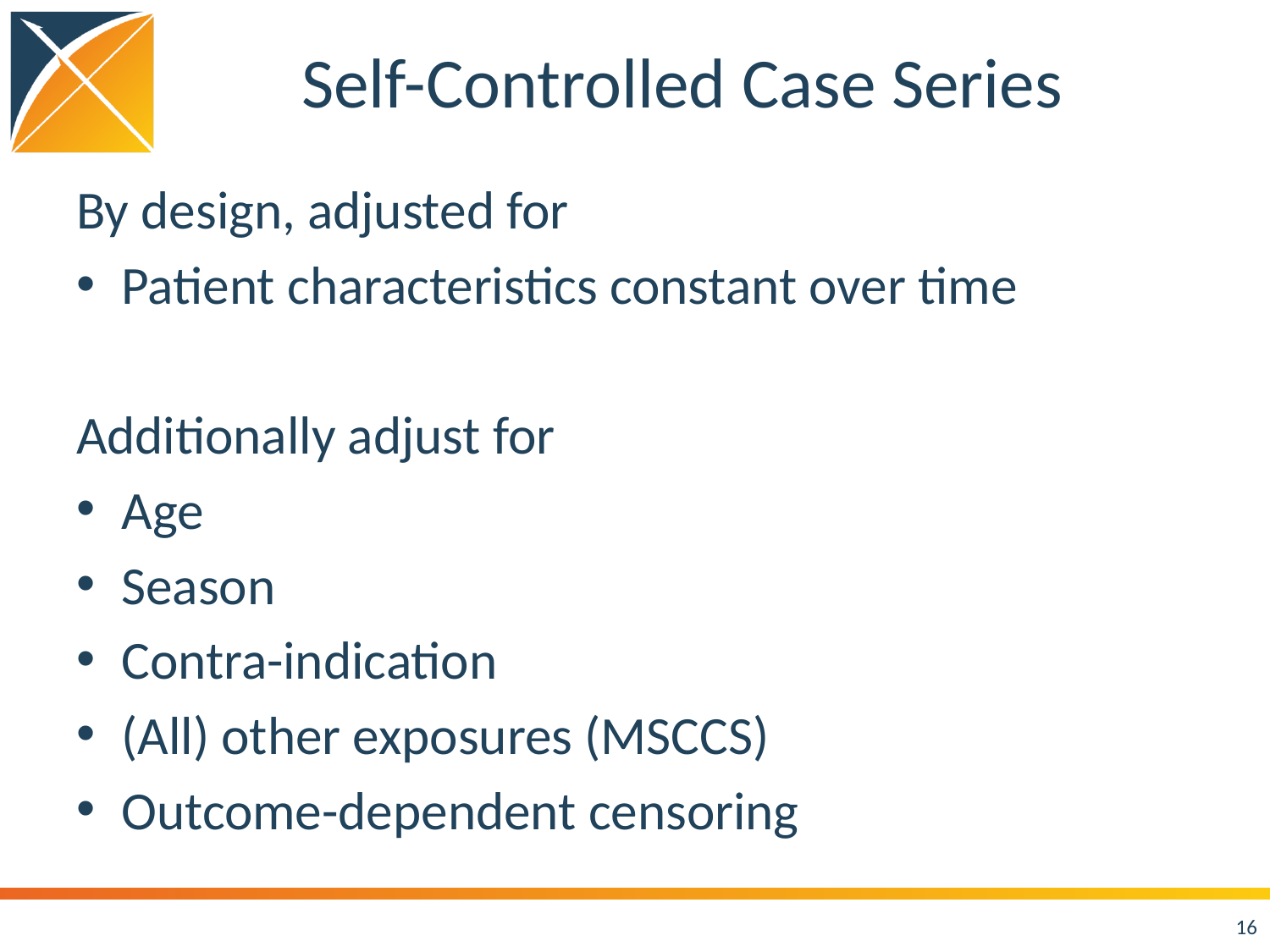

# Self-Controlled Case Series
By design, adjusted for
Patient characteristics constant over time

Additionally adjust for
Age
Season
Contra-indication
(All) other exposures (MSCCS)
Outcome-dependent censoring

16